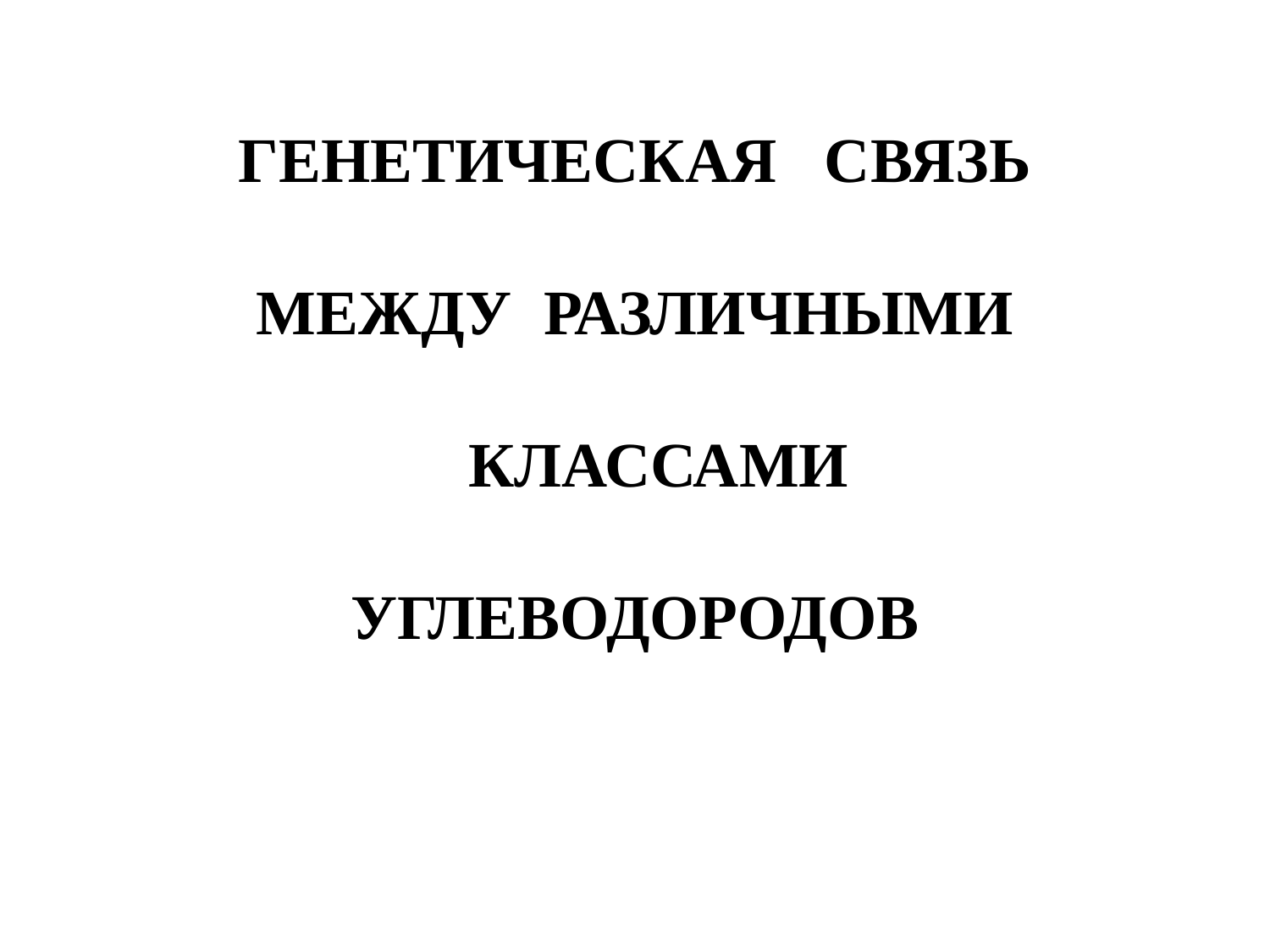

# ГЕНЕТИЧЕСКАЯ   СВЯЗЬ МЕЖДУ  РАЗЛИЧНЫМИ КЛАССАМИ УГЛЕВОДОРОДОВ